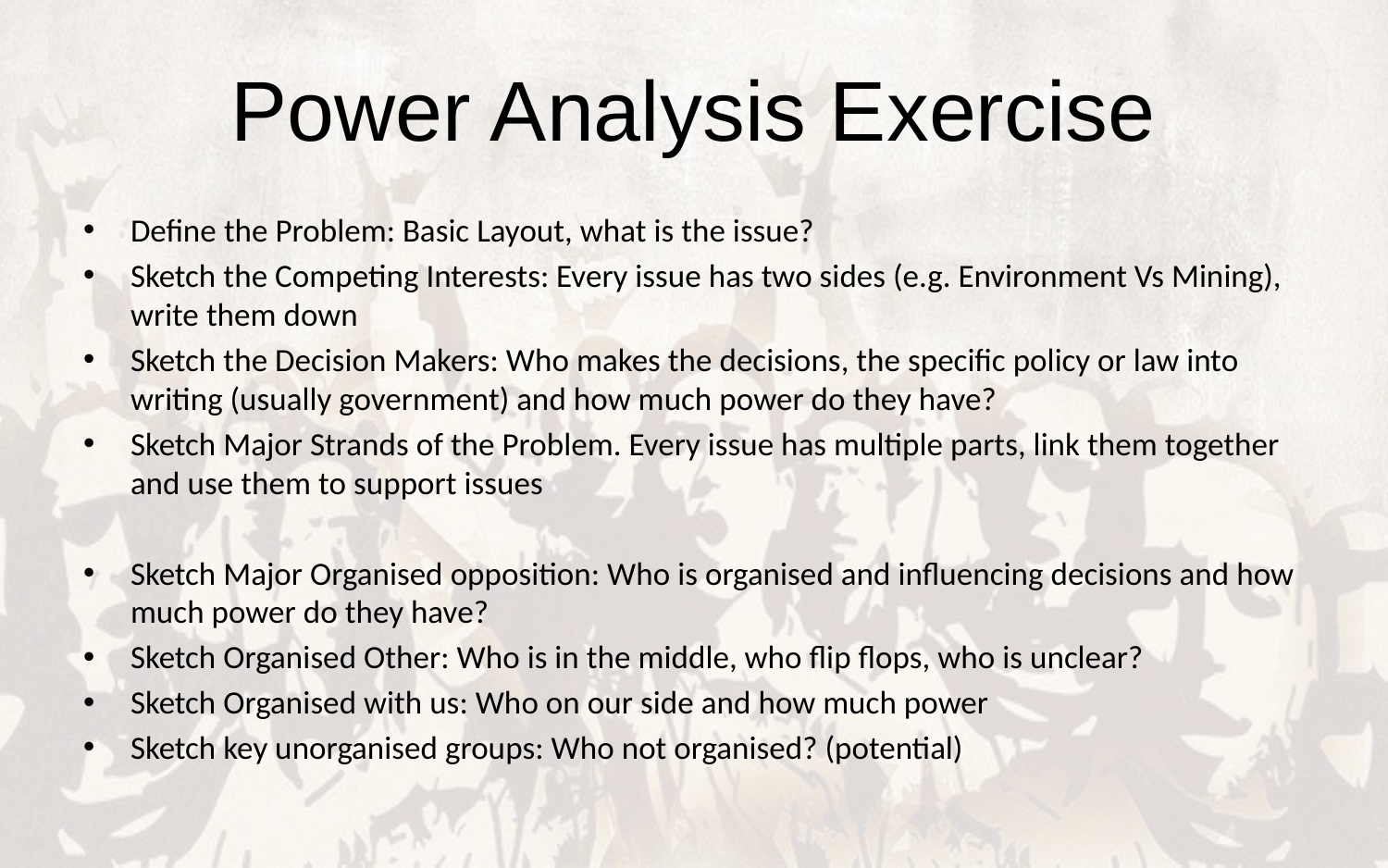

# Power Analysis Exercise
Define the Problem: Basic Layout, what is the issue?
Sketch the Competing Interests: Every issue has two sides (e.g. Environment Vs Mining), write them down
Sketch the Decision Makers: Who makes the decisions, the specific policy or law into writing (usually government) and how much power do they have?
Sketch Major Strands of the Problem. Every issue has multiple parts, link them together and use them to support issues

Sketch Major Organised opposition: Who is organised and influencing decisions and how much power do they have?
Sketch Organised Other: Who is in the middle, who flip flops, who is unclear?
Sketch Organised with us: Who on our side and how much power
Sketch key unorganised groups: Who not organised? (potential)